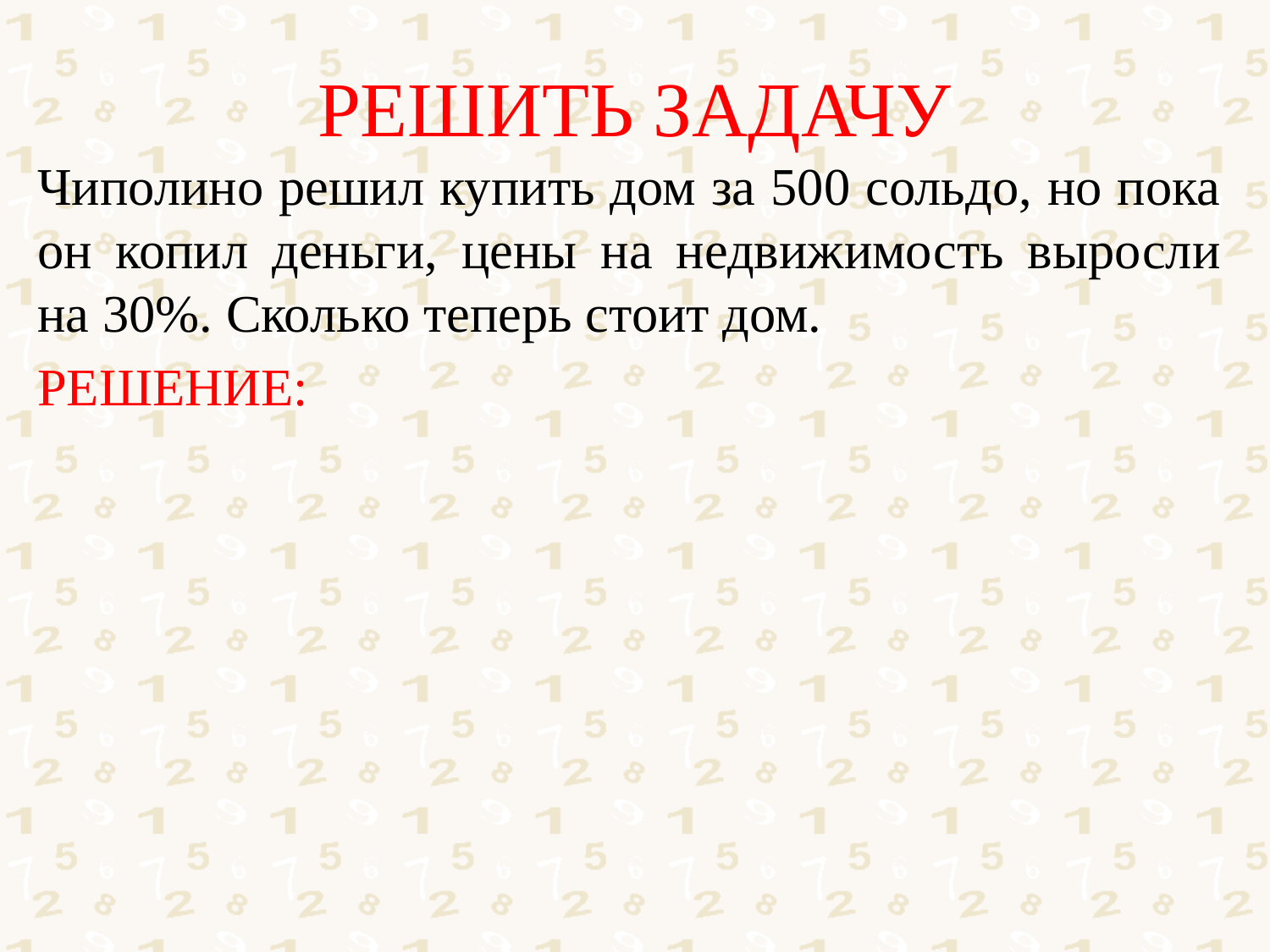

# РЕШИТЬ ЗАДАЧУ
Чиполино решил купить дом за 500 сольдо, но пока он копил деньги, цены на недвижимость выросли на 30%. Сколько теперь стоит дом.
РЕШЕНИЕ: